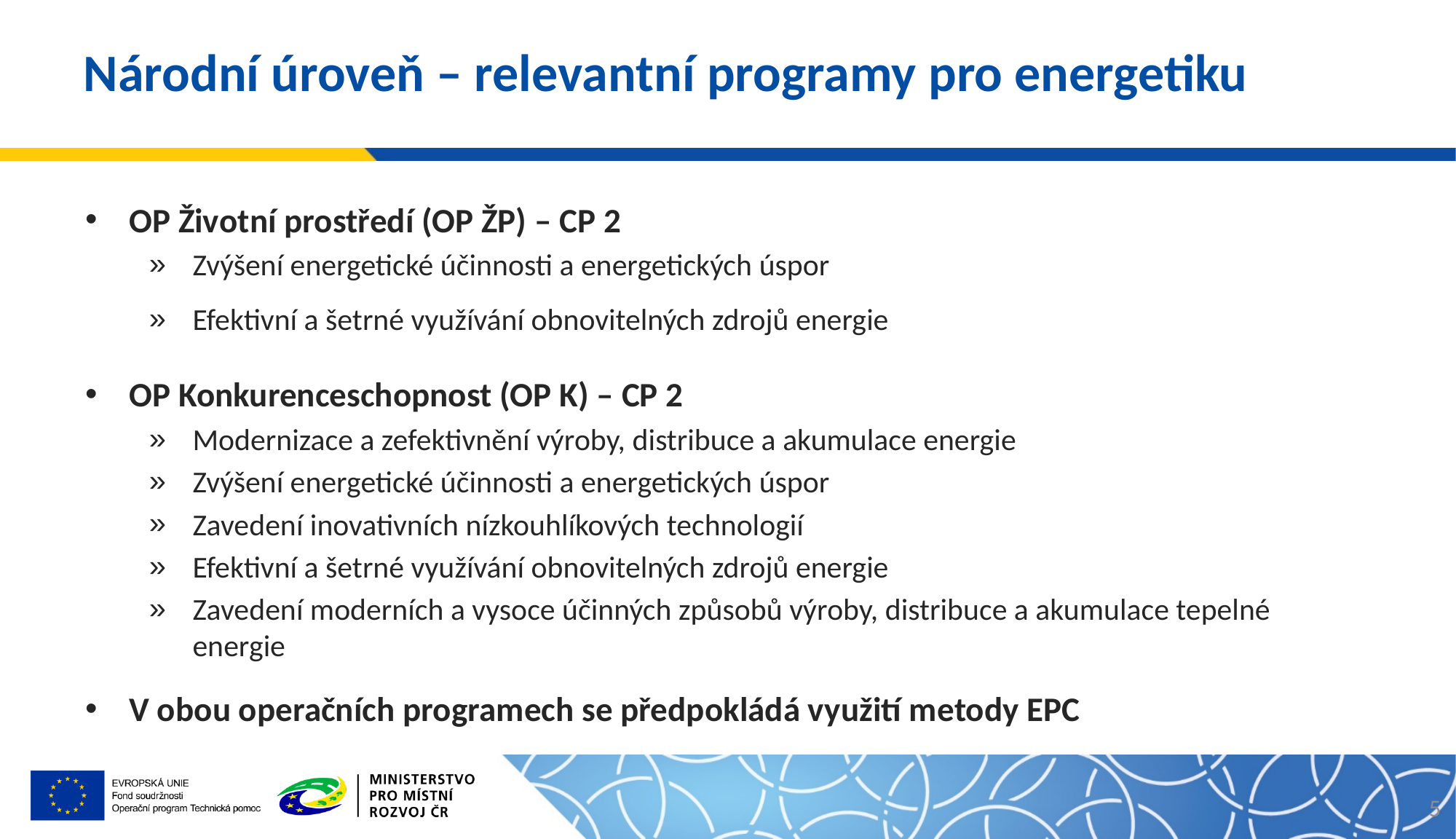

# Národní úroveň – relevantní programy pro energetiku
OP Životní prostředí (OP ŽP) – CP 2
Zvýšení energetické účinnosti a energetických úspor
Efektivní a šetrné využívání obnovitelných zdrojů energie
OP Konkurenceschopnost (OP K) – CP 2
Modernizace a zefektivnění výroby, distribuce a akumulace energie
Zvýšení energetické účinnosti a energetických úspor
Zavedení inovativních nízkouhlíkových technologií
Efektivní a šetrné využívání obnovitelných zdrojů energie
Zavedení moderních a vysoce účinných způsobů výroby, distribuce a akumulace tepelné energie
V obou operačních programech se předpokládá využití metody EPC

5